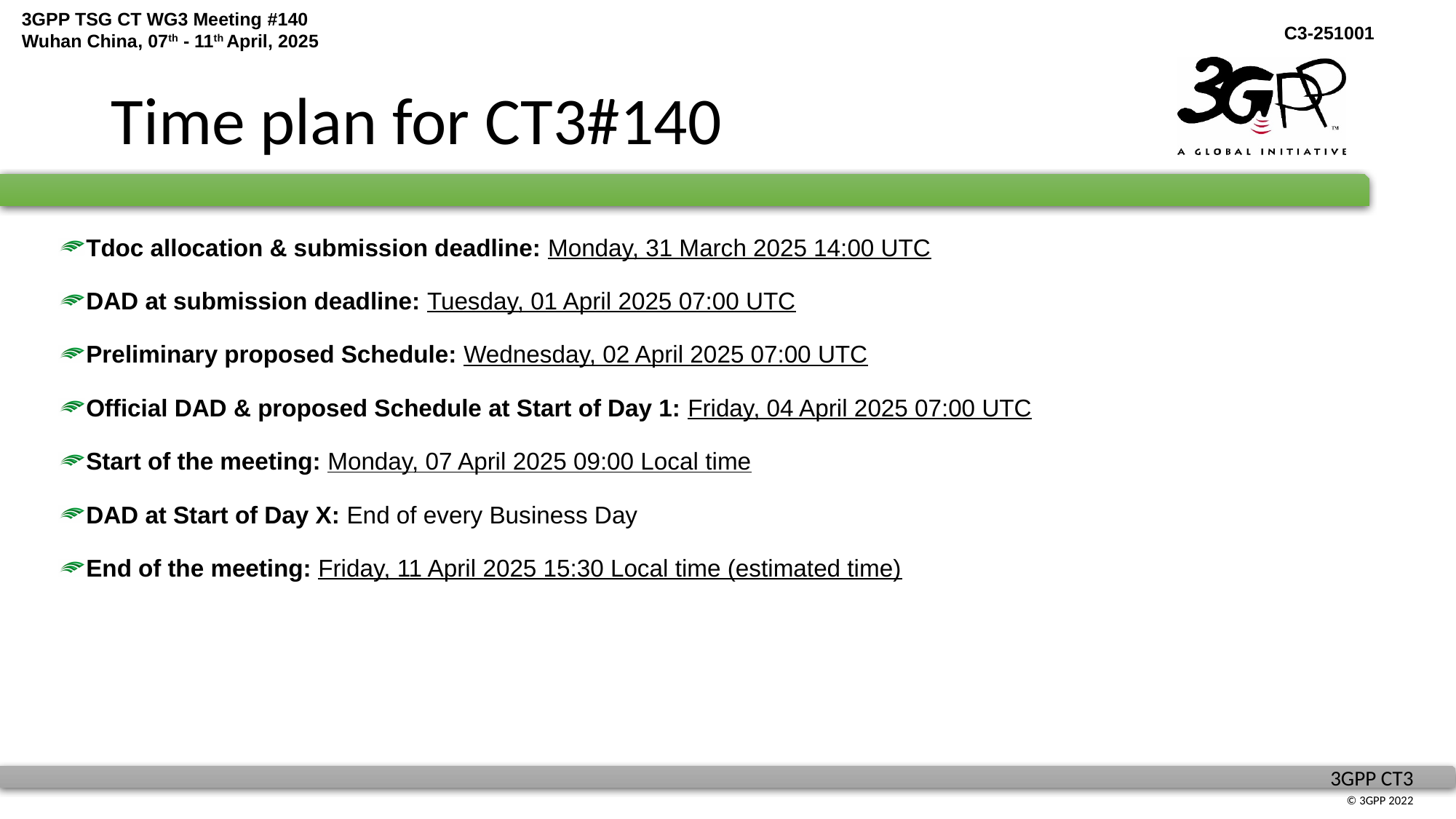

# Time plan for CT3#140
Tdoc allocation & submission deadline: Monday, 31 March 2025 14:00 UTC
DAD at submission deadline: Tuesday, 01 April 2025 07:00 UTC
Preliminary proposed Schedule: Wednesday, 02 April 2025 07:00 UTC
Official DAD & proposed Schedule at Start of Day 1: Friday, 04 April 2025 07:00 UTC
Start of the meeting: Monday, 07 April 2025 09:00 Local time
DAD at Start of Day X: End of every Business Day
End of the meeting: Friday, 11 April 2025 15:30 Local time (estimated time)